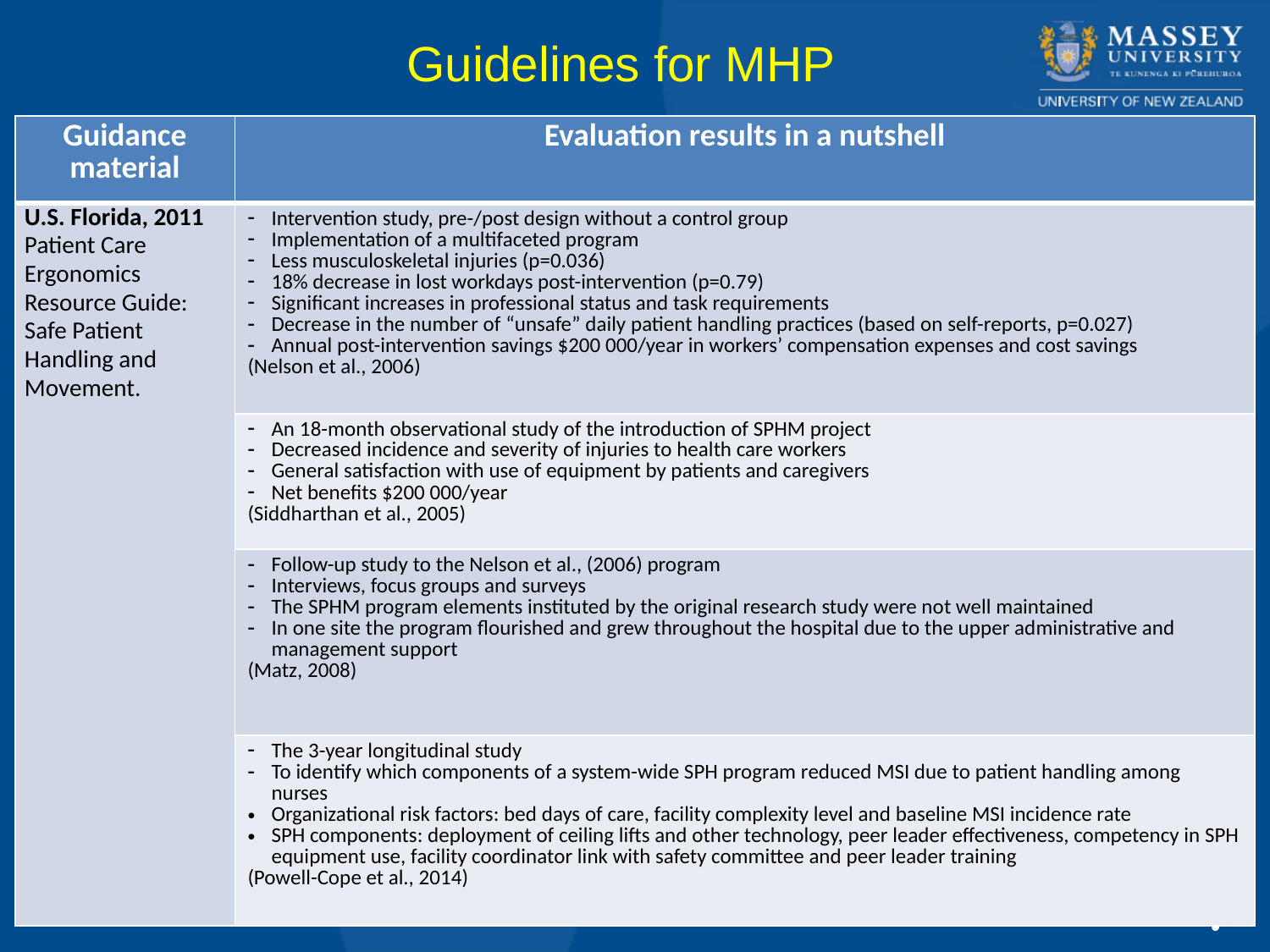

Guidelines for MHP

| Guidance material | Evaluation results in a nutshell |
| --- | --- |
| U.S. Florida, 2011 Patient Care Ergonomics Resource Guide: Safe Patient Handling and Movement. | Intervention study, pre-/post design without a control group Implementation of a multifaceted program Less musculoskeletal injuries (p=0.036) 18% decrease in lost workdays post-intervention (p=0.79) Significant increases in professional status and task requirements Decrease in the number of “unsafe” daily patient handling practices (based on self-reports, p=0.027) Annual post-intervention savings $200 000/year in workers’ compensation expenses and cost savings (Nelson et al., 2006) |
|  | An 18-month observational study of the introduction of SPHM project Decreased incidence and severity of injuries to health care workers General satisfaction with use of equipment by patients and caregivers Net benefits $200 000/year (Siddharthan et al., 2005) |
|  | Follow-up study to the Nelson et al., (2006) program Interviews, focus groups and surveys The SPHM program elements instituted by the original research study were not well maintained In one site the program flourished and grew throughout the hospital due to the upper administrative and management support (Matz, 2008) |
|  | The 3-year longitudinal study To identify which components of a system-wide SPH program reduced MSI due to patient handling among nurses Organizational risk factors: bed days of care, facility complexity level and baseline MSI incidence rate SPH components: deployment of ceiling lifts and other technology, peer leader effectiveness, competency in SPH equipment use, facility coordinator link with safety committee and peer leader training (Powell-Cope et al., 2014) |